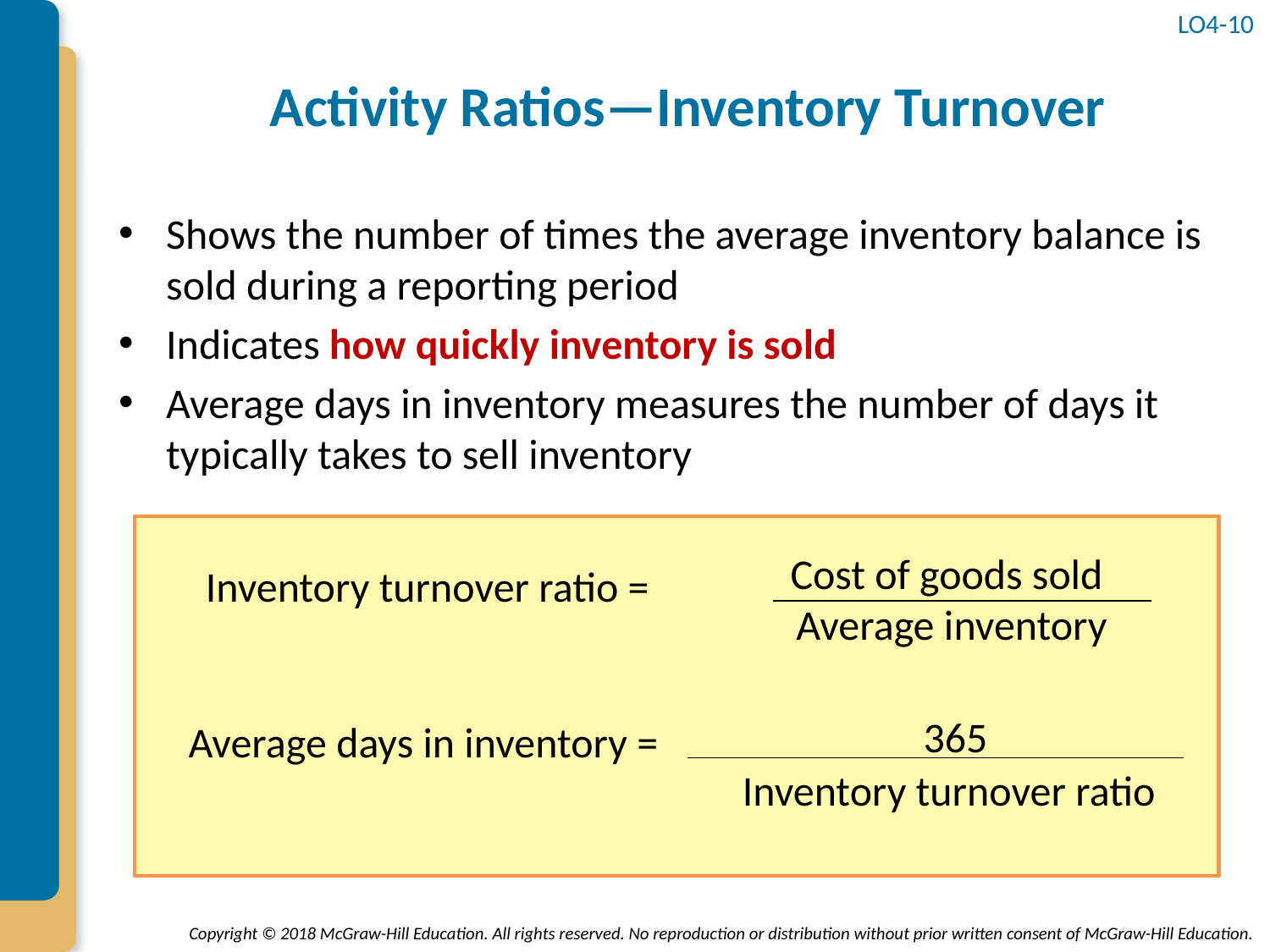

# Activity Ratios—Inventory Turnover
LO4-10
Shows the number of times the average inventory balance is sold during a reporting period
Indicates how quickly inventory is sold
Average days in inventory measures the number of days it typically takes to sell inventory

Cost of goods sold
Inventory turnover ratio =
Average inventory
365
Average days in inventory =
Inventory turnover ratio